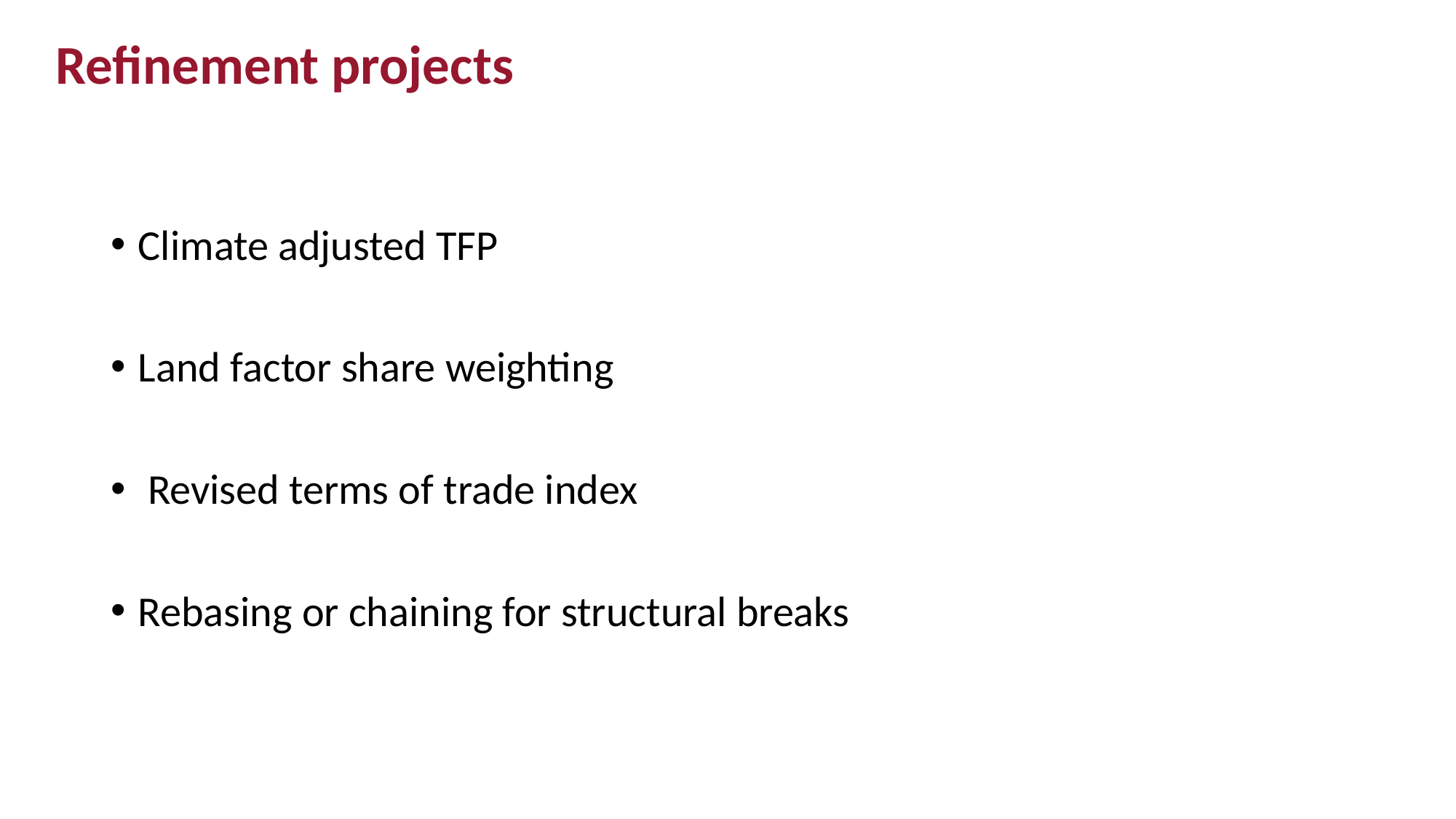

Refinement projects
Climate adjusted TFP

Land factor share weighting

 Revised terms of trade index

Rebasing or chaining for structural breaks